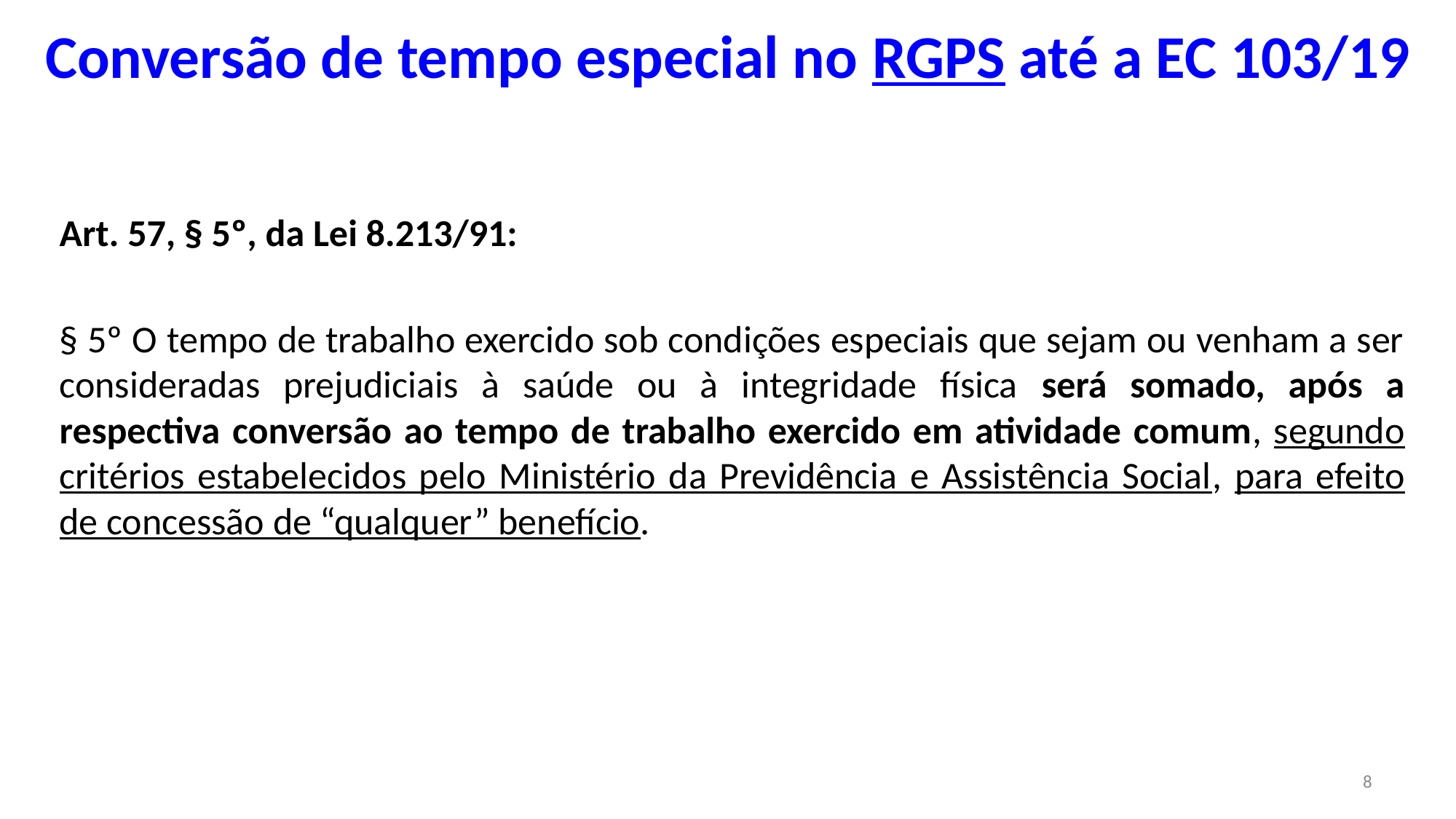

# Conversão de tempo especial no RGPS até a EC 103/19
Art. 57, § 5º, da Lei 8.213/91:

§ 5º O tempo de trabalho exercido sob condições especiais que sejam ou venham a ser consideradas prejudiciais à saúde ou à integridade física será somado, após a respectiva conversão ao tempo de trabalho exercido em atividade comum, segundo critérios estabelecidos pelo Ministério da Previdência e Assistência Social, para efeito de concessão de “qualquer” benefício.
8